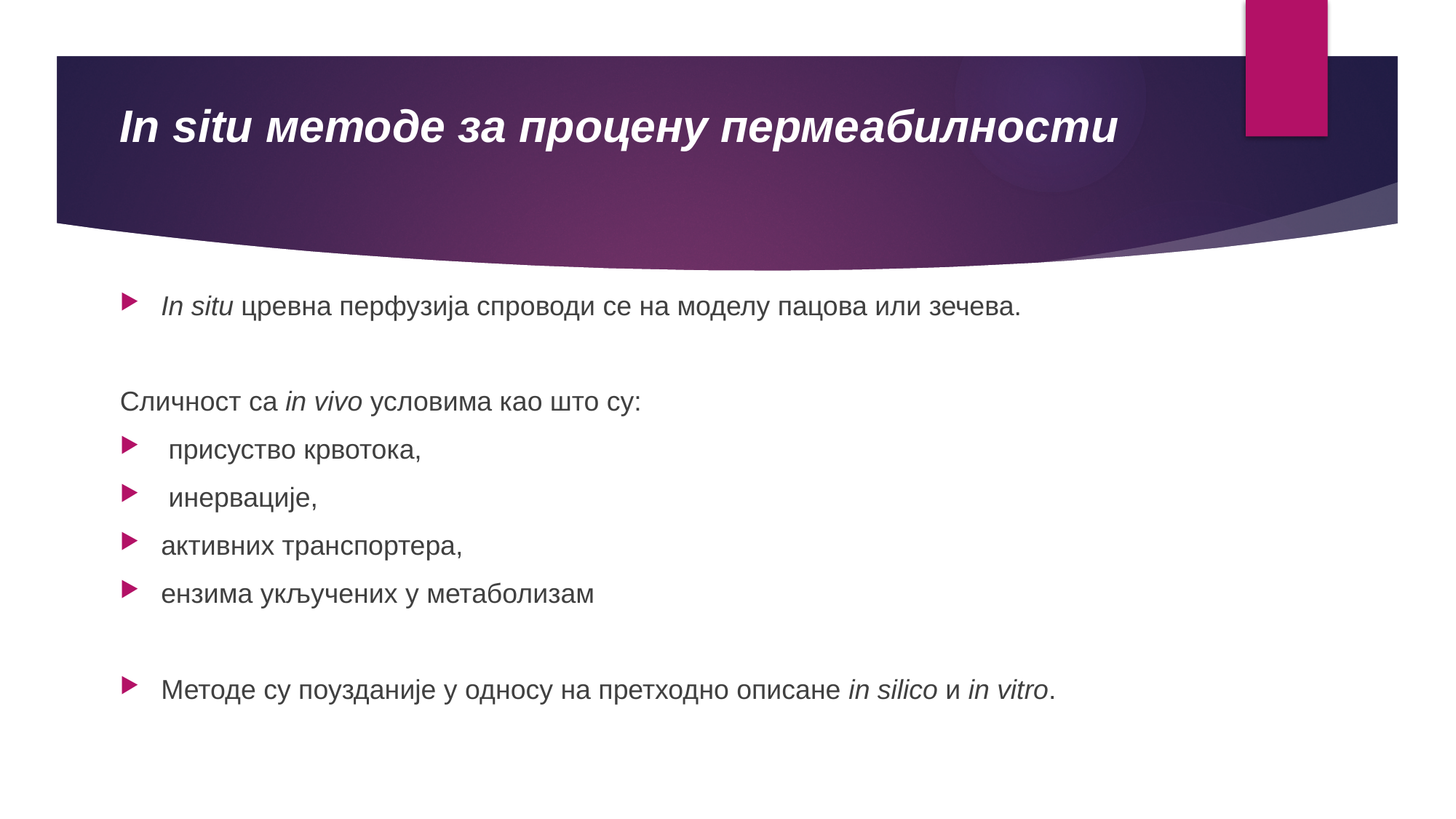

In situ методе за процену пермеабилности
In situ цревна перфузија спроводи се на моделу пацова или зечева.

Сличност са in vivo условима као што су:
 присуство крвотока,
 инервације,
активних транспортера,
ензима укључених у метаболизам

Методе су поузданије у односу на претходно описане in silico и in vitro.